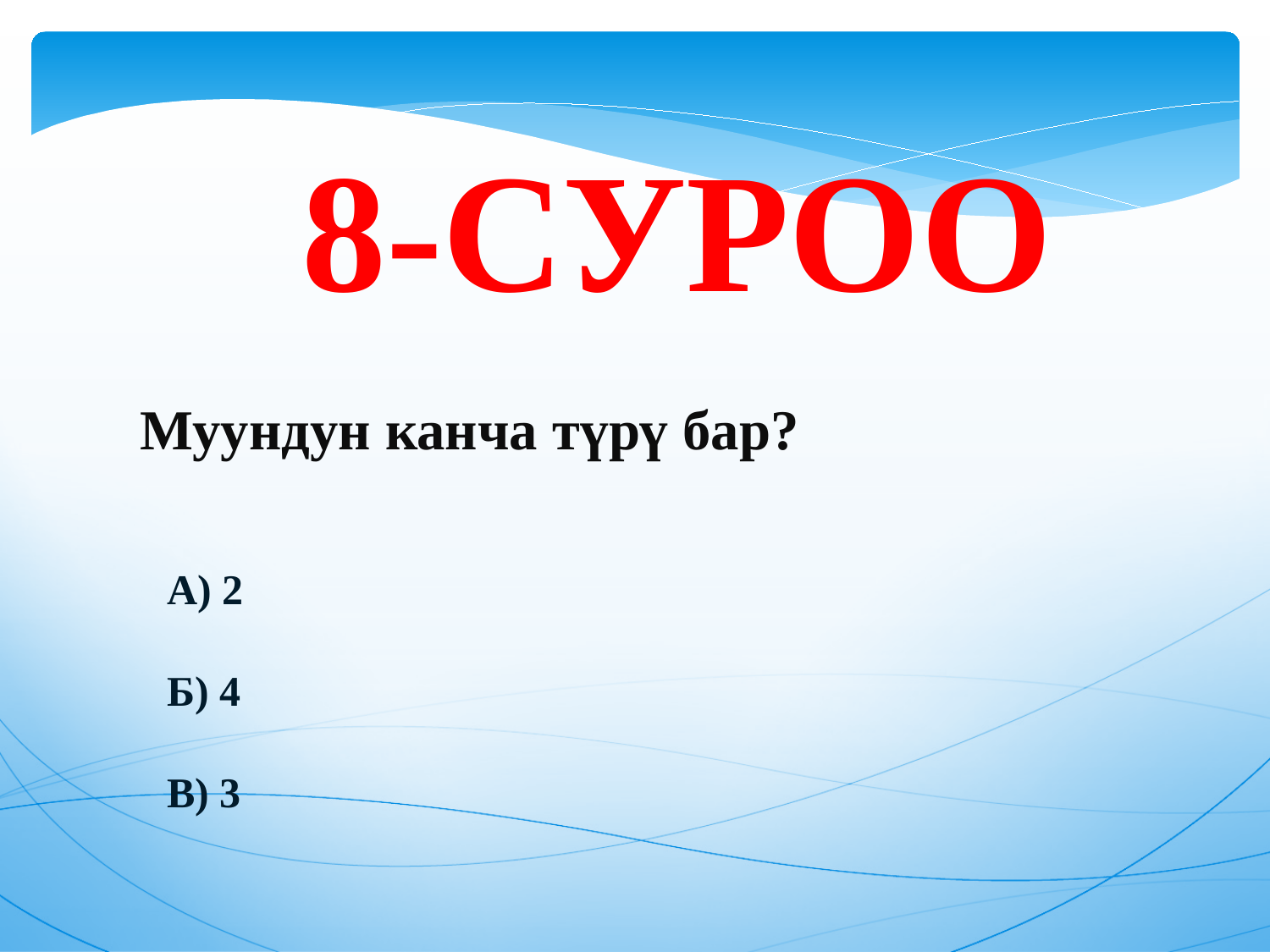

8-СУРОО
Муундун канча түрү бар?
А) 2

Б) 4

В) 3